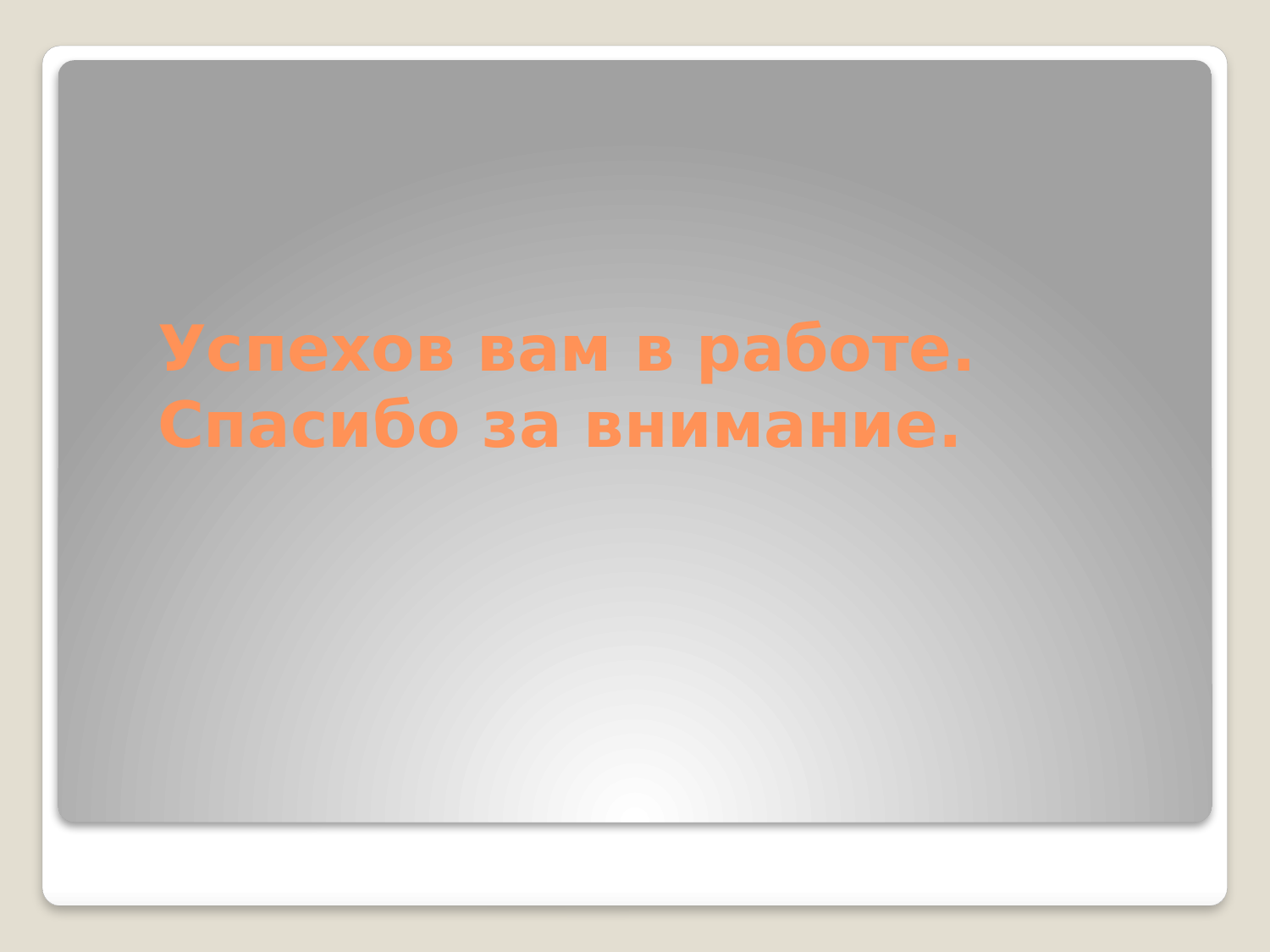

# Успехов вам в работе. Спасибо за внимание.